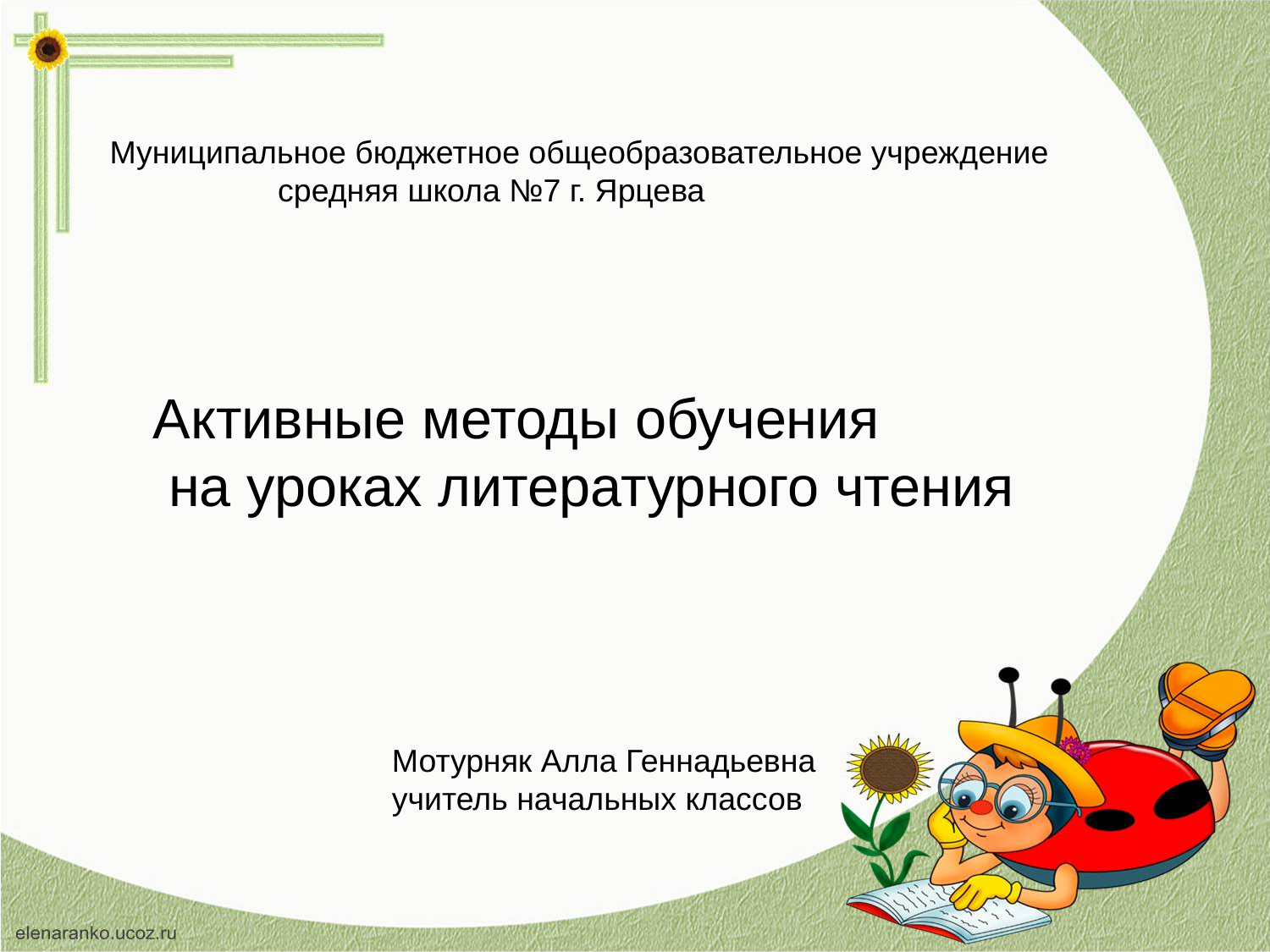

Муниципальное бюджетное общеобразовательное учреждение
                   средняя школа №7 г. Ярцева
Активные методы обучения
 на уроках литературного чтения
Мотурняк Алла Геннадьевна
учитель начальных классов